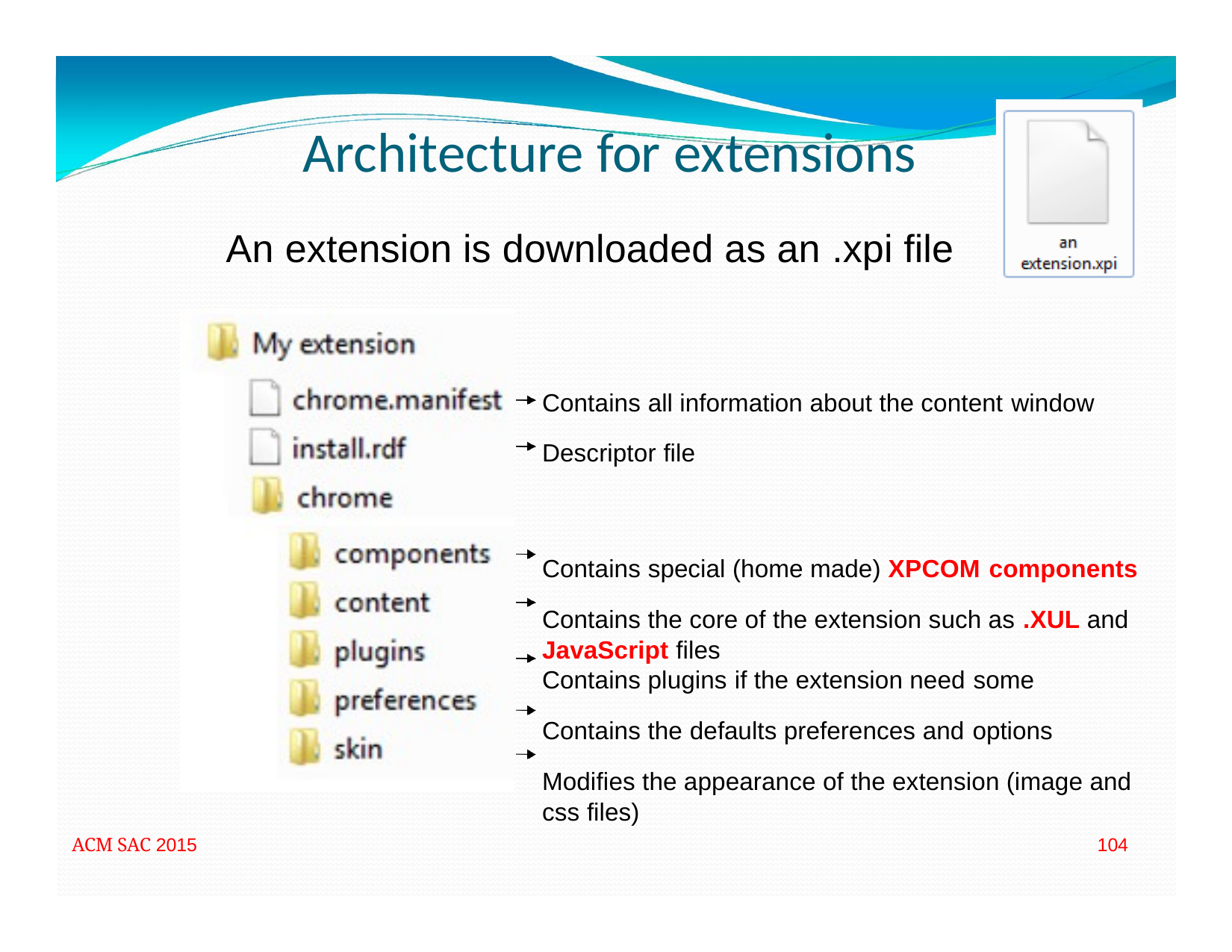

# Architecture for extensions
An extension is downloaded as an .xpi file

Contains all information about the content window
Descriptor file

Contains special (home made) XPCOM components
Contains the core of the extension such as .XUL and
JavaScript files
Contains plugins if the extension need some
Contains the defaults preferences and options
Modifies the appearance of the extension (image and  css files)
104

ACM SAC 2015